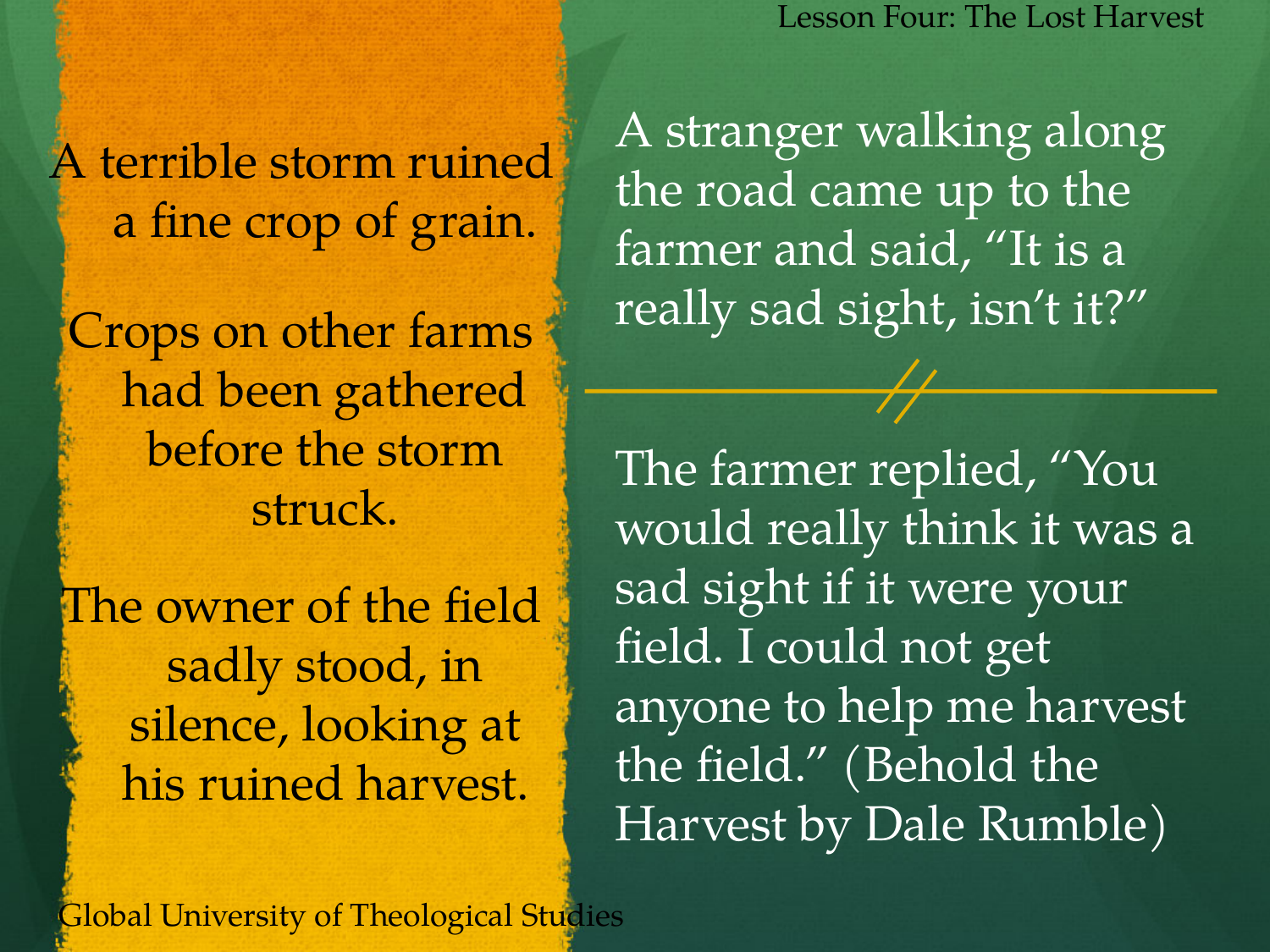

A terrible storm ruined a fine crop of grain.
Lesson Four: The Lost Harvest

	A stranger walking along the road came up to the farmer and said, “It is a really sad sight, isn’t it?”
Crops on other farms had been gathered before the storm struck.
	The farmer replied, “You would really think it was a sad sight if it were your field. I could not get anyone to help me harvest the field.” (Behold the Harvest by Dale Rumble)
The owner of the field sadly stood, in silence, looking at his ruined harvest.
Global University of Theological Studies